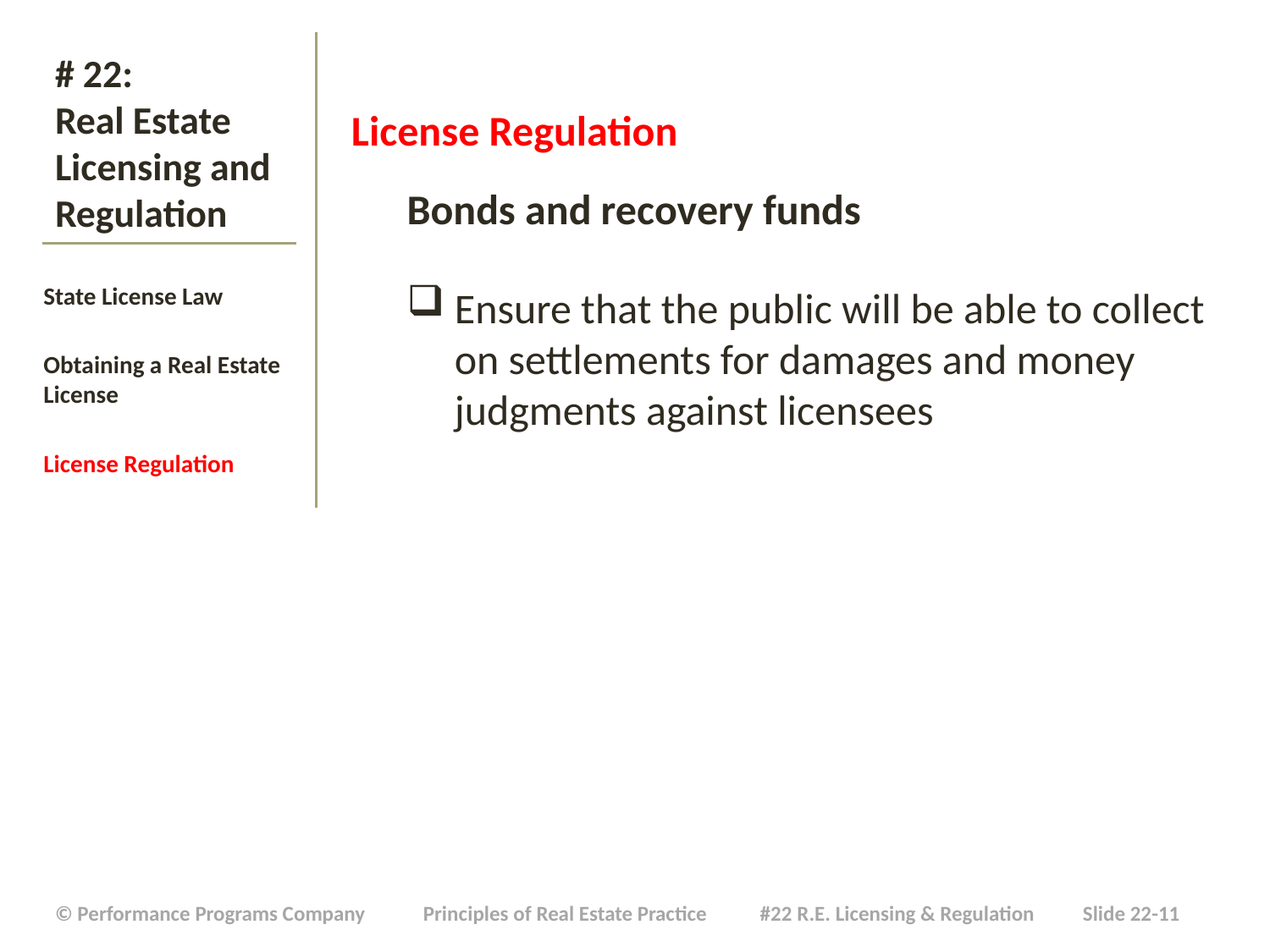

License Regulation

Bonds and recovery funds

Ensure that the public will be able to collect on settlements for damages and money judgments against licensees

# # 22: Real Estate Licensing and Regulation

State License Law

Obtaining a Real Estate License

License Regulation

| © Performance Programs Company Principles of Real Estate Practice #22 R.E. Licensing & Regulation Slide 22-11 |
| --- |